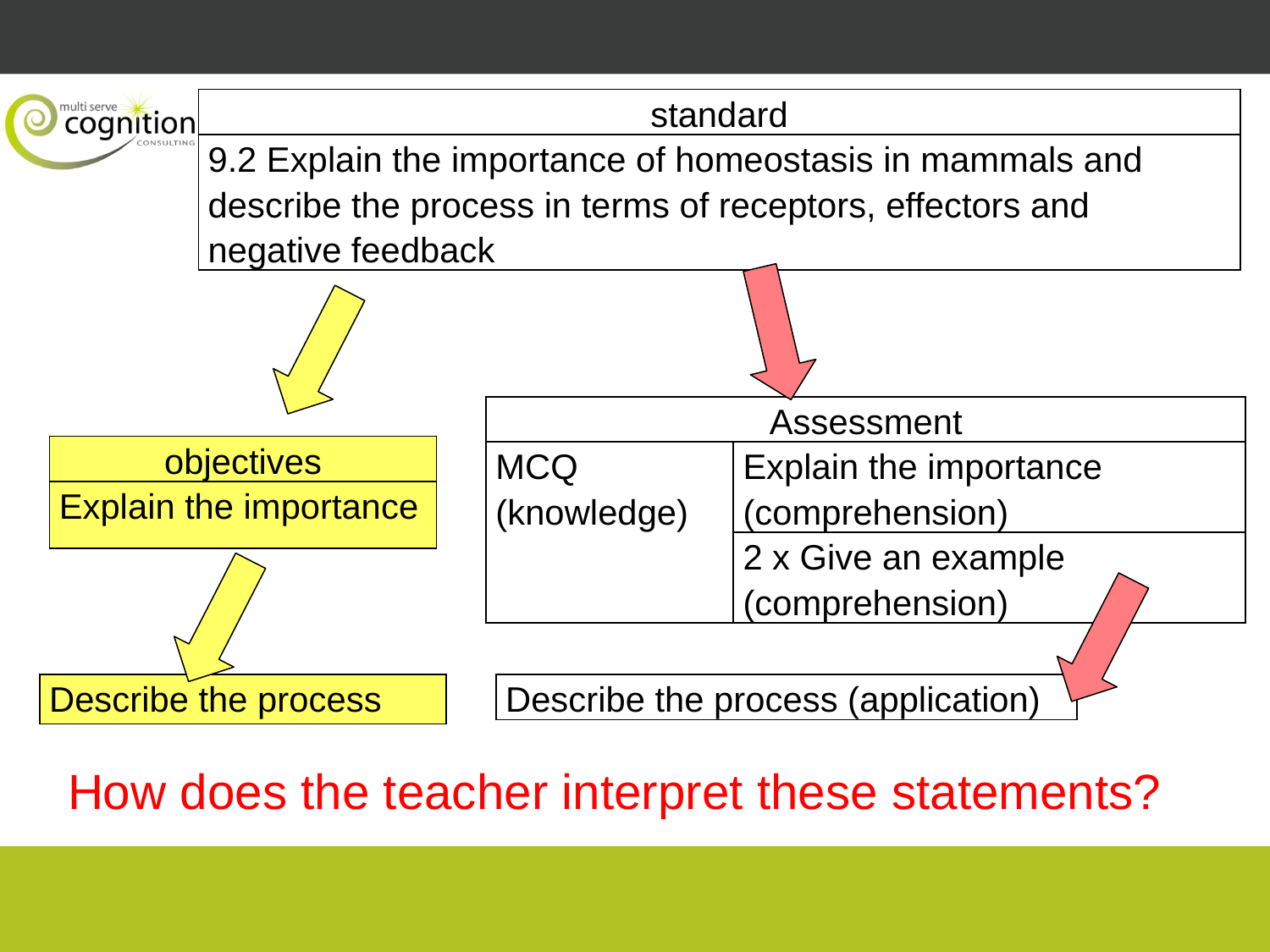

| standard |
| --- |
| 9.2 Explain the importance of homeostasis in mammals and describe the process in terms of receptors, effectors and negative feedback |

| Assessment |  |
| --- | --- |
| MCQ (knowledge) | Explain the importance (comprehension) |
|  | 2 x Give an example (comprehension) |
| objectives |
| --- |
| Explain the importance |

| Describe the process |
| --- |
| Describe the process (application) |
| --- |
How does the teacher interpret these statements?